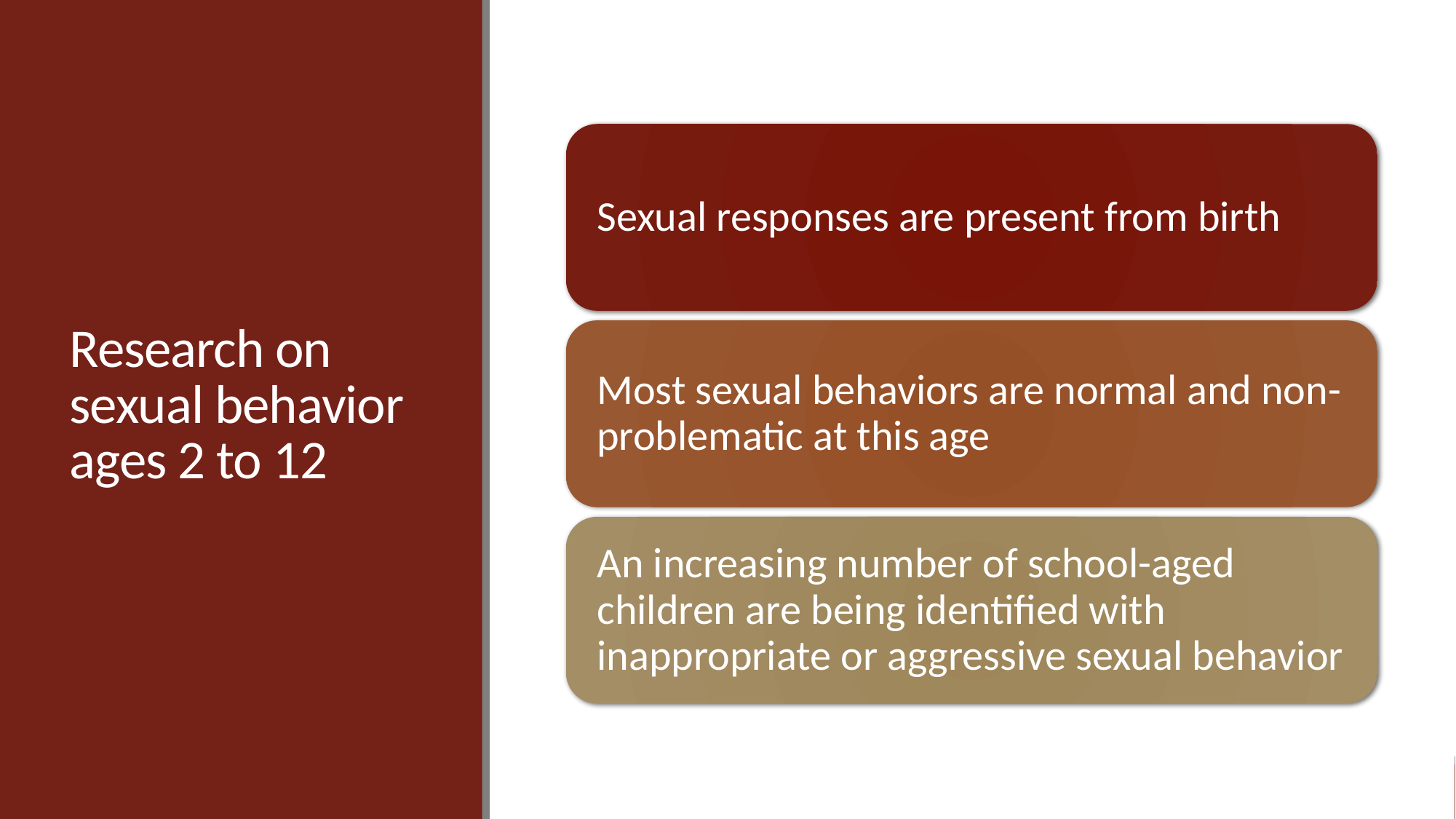

# Research on sexual behavior ages 2 to 12
Sexual responses are present from birth
Most sexual behaviors are normal and non-problematic at this age
An increasing number of school-aged children are being identified with inappropriate or aggressive sexual behavior